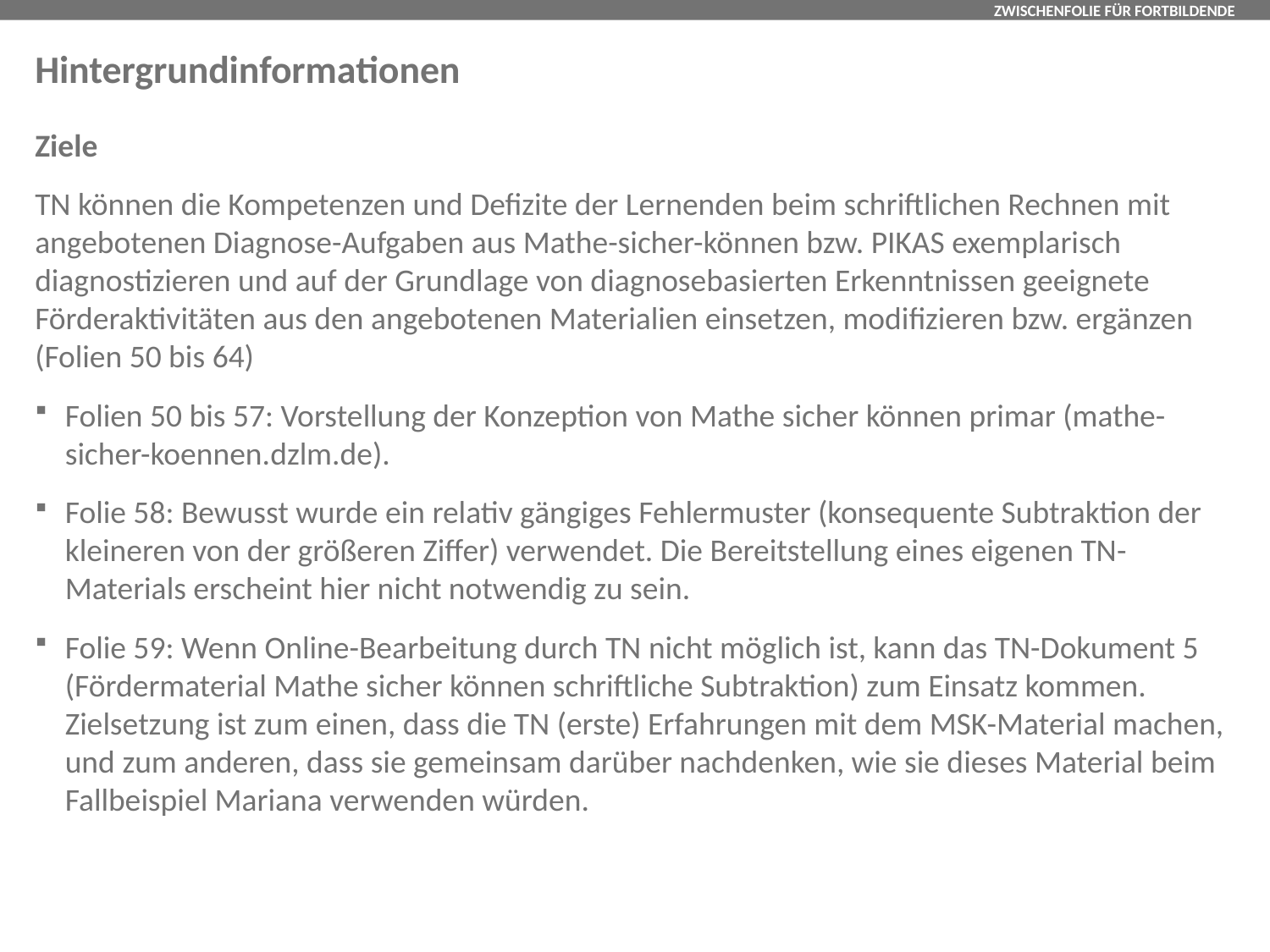

# Hintergrundinformationen
Ziele
TN können die Kompetenzen und Defizite der Lernenden beim schriftlichen Rechnen mit angebotenen Diagnose-Aufgaben aus Mathe-sicher-können bzw. PIKAS exemplarisch diagnostizieren und auf der Grundlage von diagnosebasierten Erkenntnissen geeignete Förderaktivitäten aus den angebotenen Materialien einsetzen, modifizieren bzw. ergänzen (Folien 50 bis 64)
Folien 50 bis 57: Vorstellung der Konzeption von Mathe sicher können primar (mathe-sicher-koennen.dzlm.de).
Folie 58: Bewusst wurde ein relativ gängiges Fehlermuster (konsequente Subtraktion der kleineren von der größeren Ziffer) verwendet. Die Bereitstellung eines eigenen TN-Materials erscheint hier nicht notwendig zu sein.
Folie 59: Wenn Online-Bearbeitung durch TN nicht möglich ist, kann das TN-Dokument 5 (Fördermaterial Mathe sicher können schriftliche Subtraktion) zum Einsatz kommen. Zielsetzung ist zum einen, dass die TN (erste) Erfahrungen mit dem MSK-Material machen, und zum anderen, dass sie gemeinsam darüber nachdenken, wie sie dieses Material beim Fallbeispiel Mariana verwenden würden.